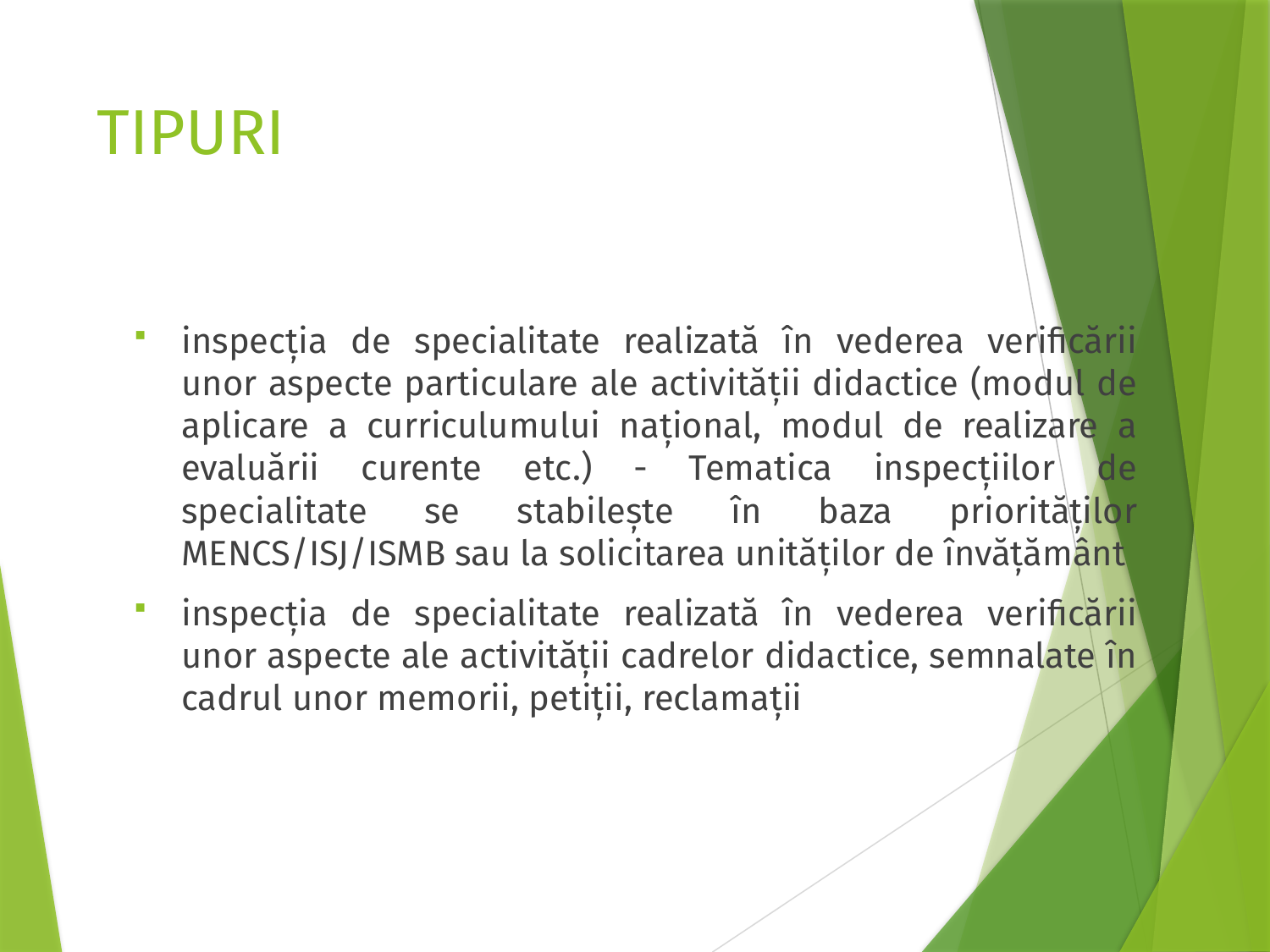

# TIPURI

inspecția de specialitate realizată în vederea verificării unor aspecte particulare ale activității didactice (modul de aplicare a curriculumului național, modul de realizare a evaluării curente etc.) - Tematica inspecțiilor de specialitate se stabilește în baza priorităților MENCS/ISJ/ISMB sau la solicitarea unităților de învățământ
inspecția de specialitate realizată în vederea verificării unor aspecte ale activității cadrelor didactice, semnalate în cadrul unor memorii, petiții, reclamații